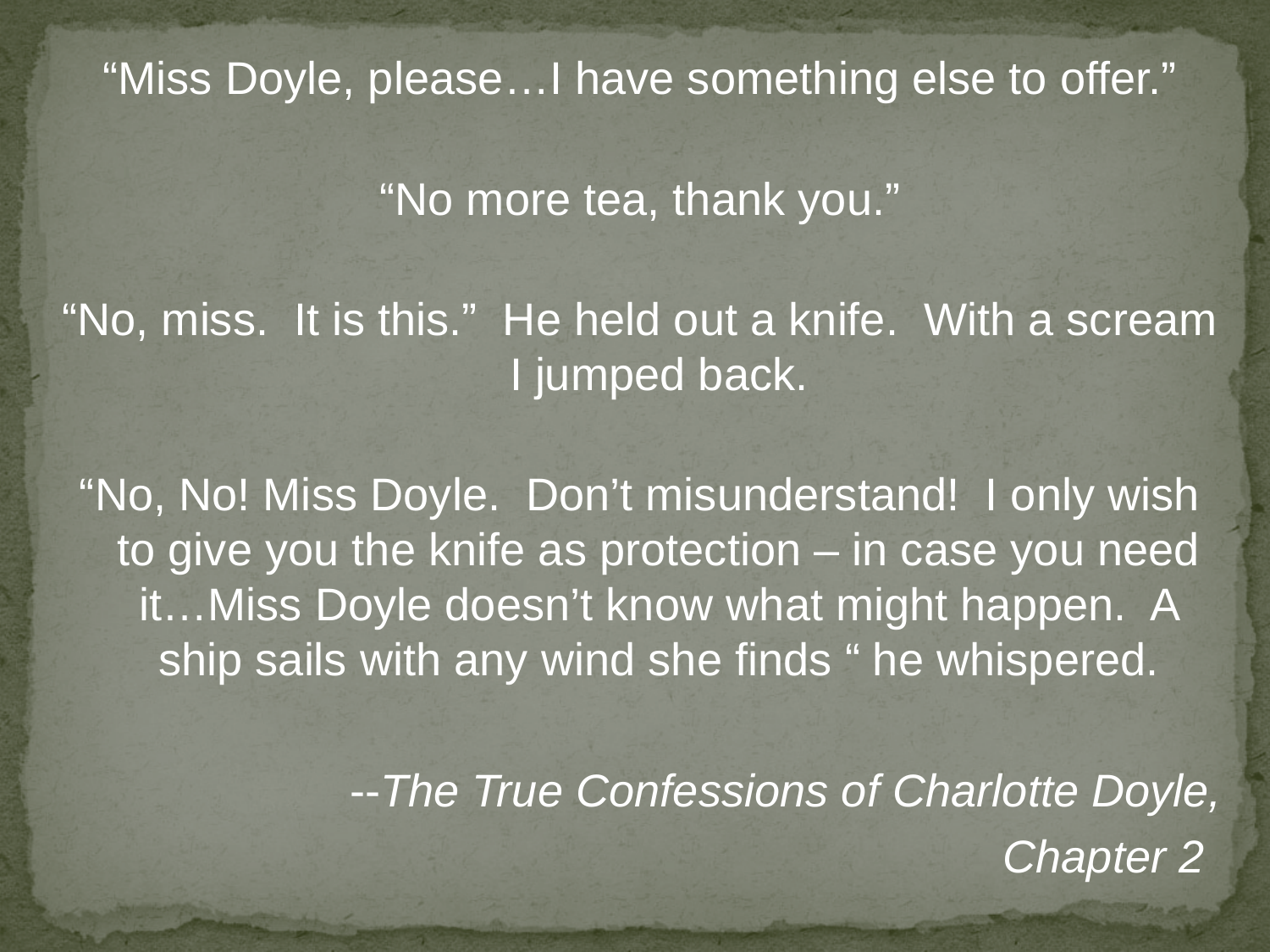

“Miss Doyle, please…I have something else to offer.”
“No more tea, thank you.”
“No, miss.  It is this.”  He held out a knife.  With a scream I jumped back.
“No, No! Miss Doyle.  Don’t misunderstand!  I only wish to give you the knife as protection – in case you need it…Miss Doyle doesn’t know what might happen.  A ship sails with any wind she finds “ he whispered.

			--The True Confessions of Charlotte Doyle,
								Chapter 2